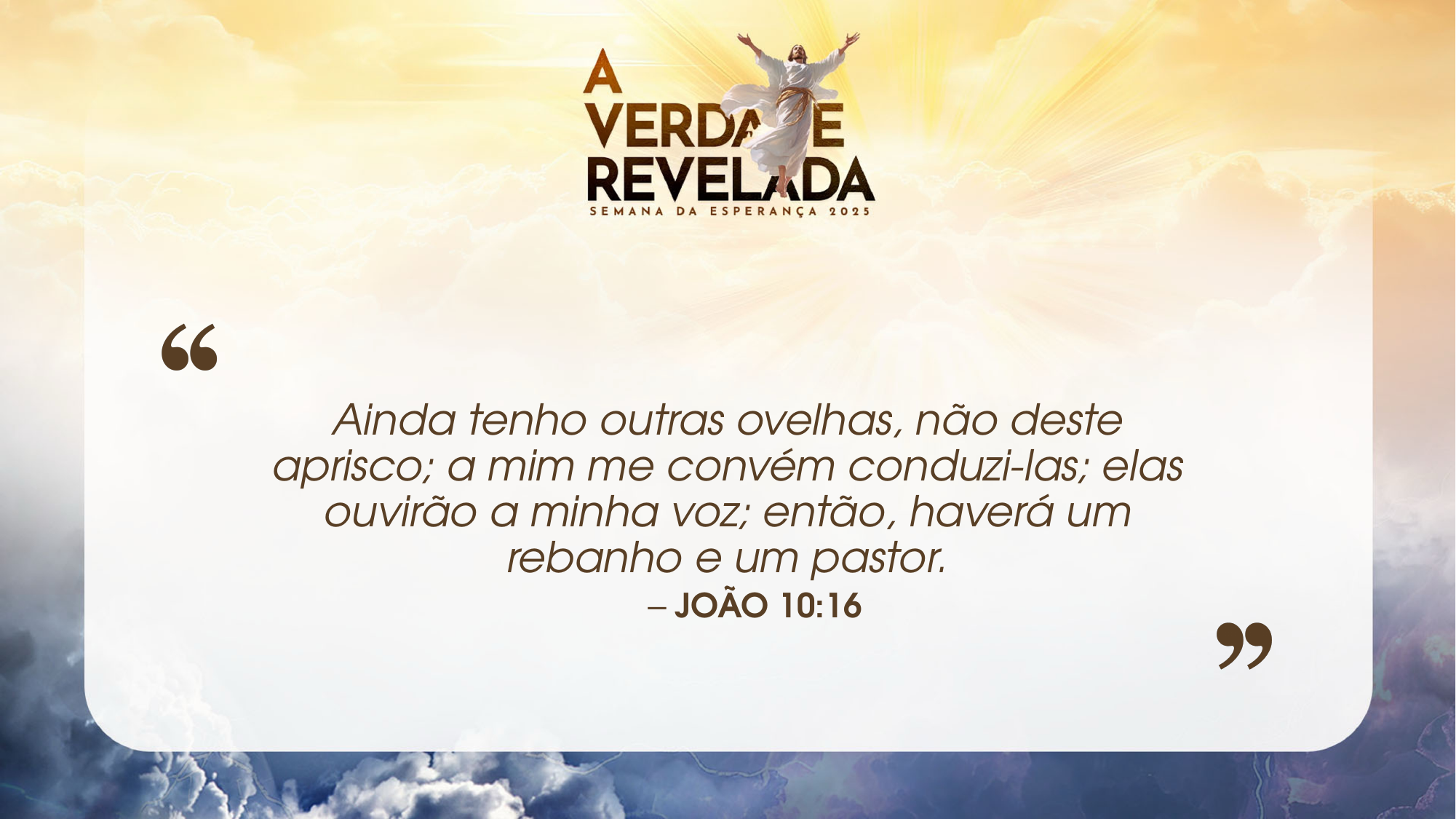

Ainda tenho outras ovelhas, não deste aprisco; a mim me convém conduzi-las; elas ouvirão a minha voz; então, haverá um rebanho e um pastor.
JOÃO 10:16